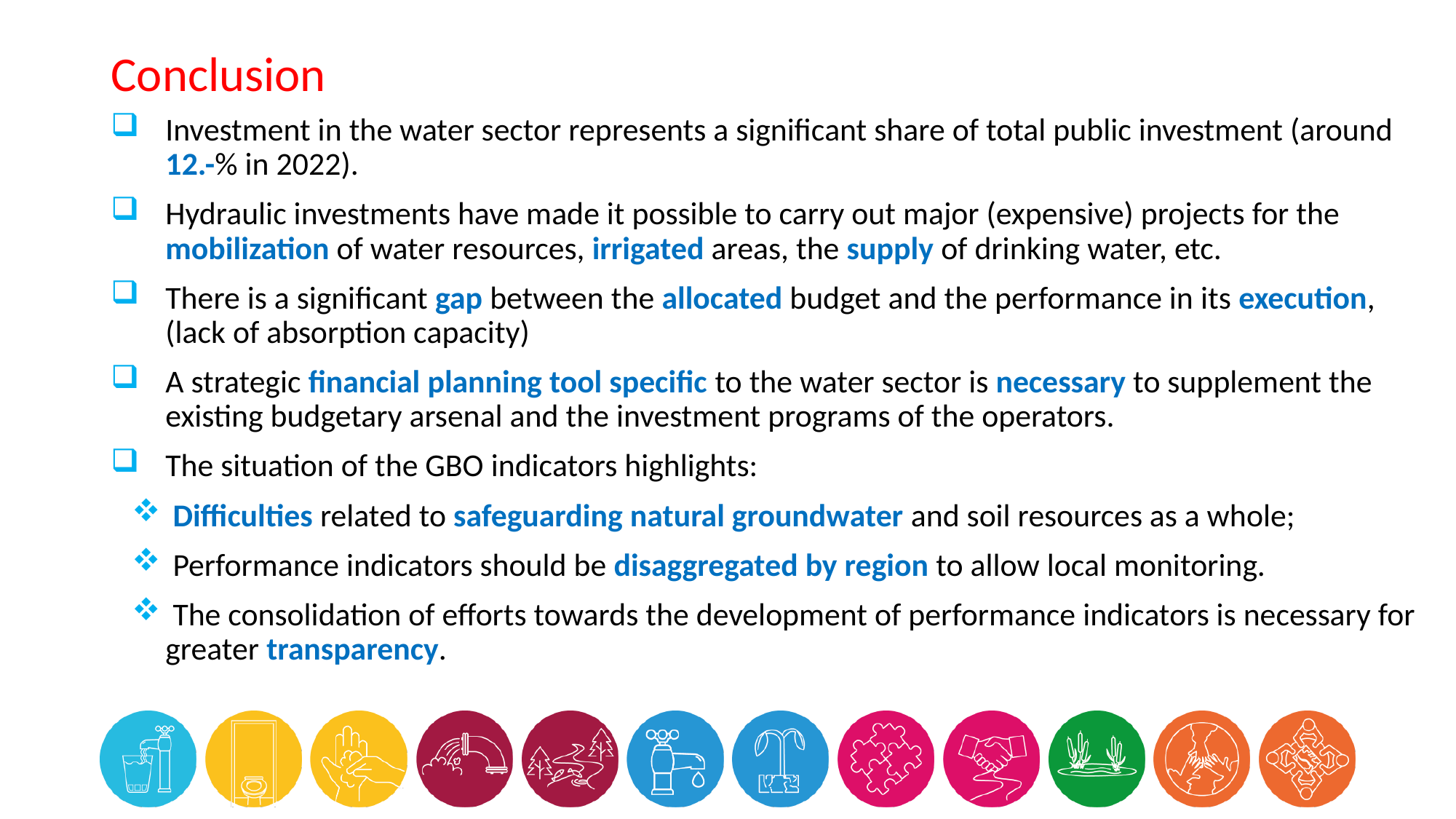

# Conclusion
Investment in the water sector represents a significant share of total public investment (around 12.-% in 2022).
Hydraulic investments have made it possible to carry out major (expensive) projects for the mobilization of water resources, irrigated areas, the supply of drinking water, etc.
There is a significant gap between the allocated budget and the performance in its execution, (lack of absorption capacity)
A strategic financial planning tool specific to the water sector is necessary to supplement the existing budgetary arsenal and the investment programs of the operators.
The situation of the GBO indicators highlights:
 Difficulties related to safeguarding natural groundwater and soil resources as a whole;
 Performance indicators should be disaggregated by region to allow local monitoring.
 The consolidation of efforts towards the development of performance indicators is necessary for greater transparency.